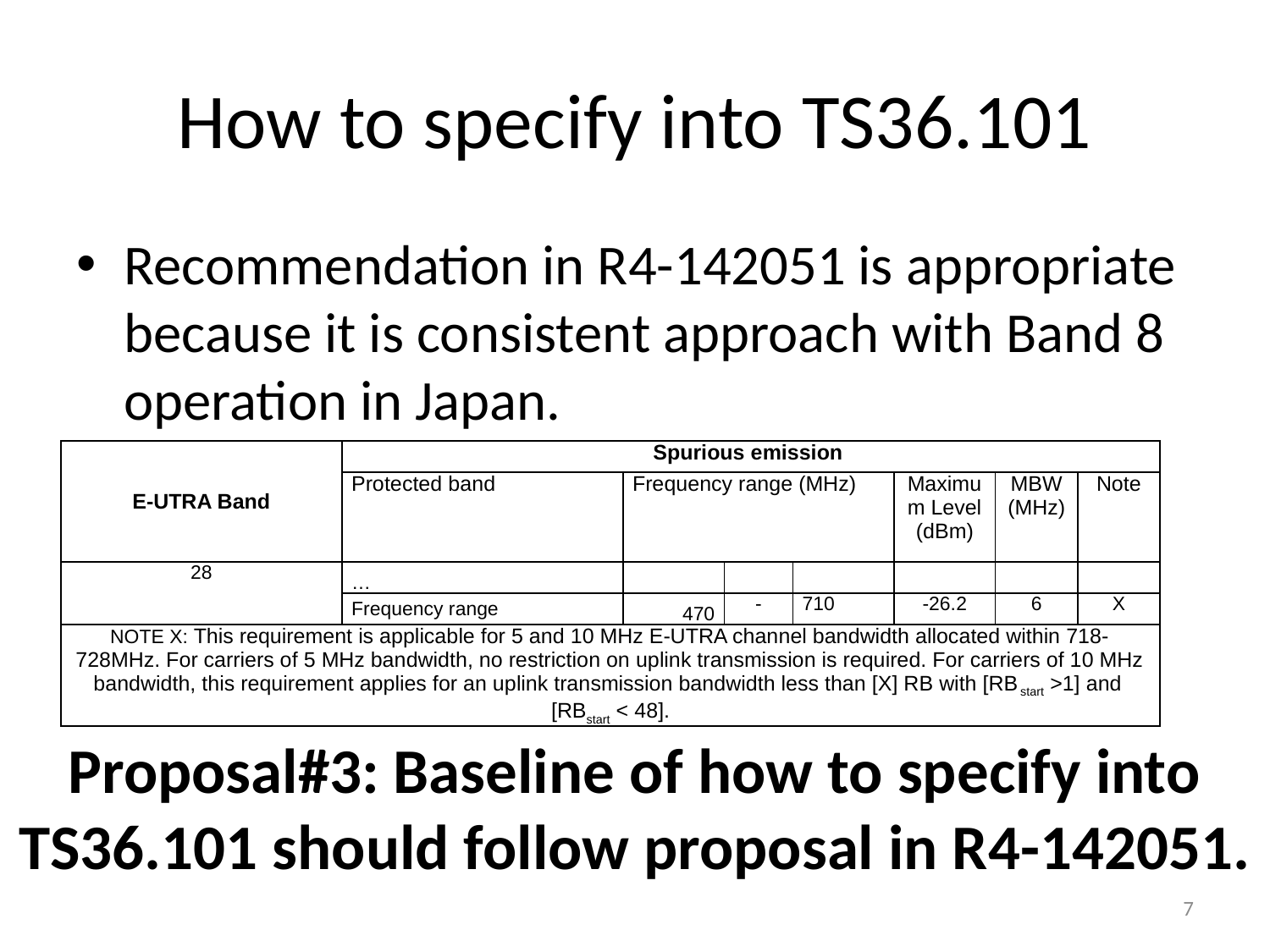

# How to specify into TS36.101
Recommendation in R4-142051 is appropriate because it is consistent approach with Band 8 operation in Japan.

| E-UTRA Band | Spurious emission |  |  |  |  |  |  |
| --- | --- | --- | --- | --- | --- | --- | --- |
|  | Protected band | Frequency range (MHz) |  |  | Maximum Level (dBm) | MBW (MHz) | Note |
| 28 | … |  |  |  |  |  |  |
|  | Frequency range | 470 | - | 710 | -26.2 | 6 | X |
| NOTE X: This requirement is applicable for 5 and 10 MHz E-UTRA channel bandwidth allocated within 718-728MHz. For carriers of 5 MHz bandwidth, no restriction on uplink transmission is required. For carriers of 10 MHz bandwidth, this requirement applies for an uplink transmission bandwidth less than [X] RB with [RBstart >1] and [RBstart < 48]. |  |  |  |  |  |  |  |
Proposal#3: Baseline of how to specify into TS36.101 should follow proposal in R4-142051.
7